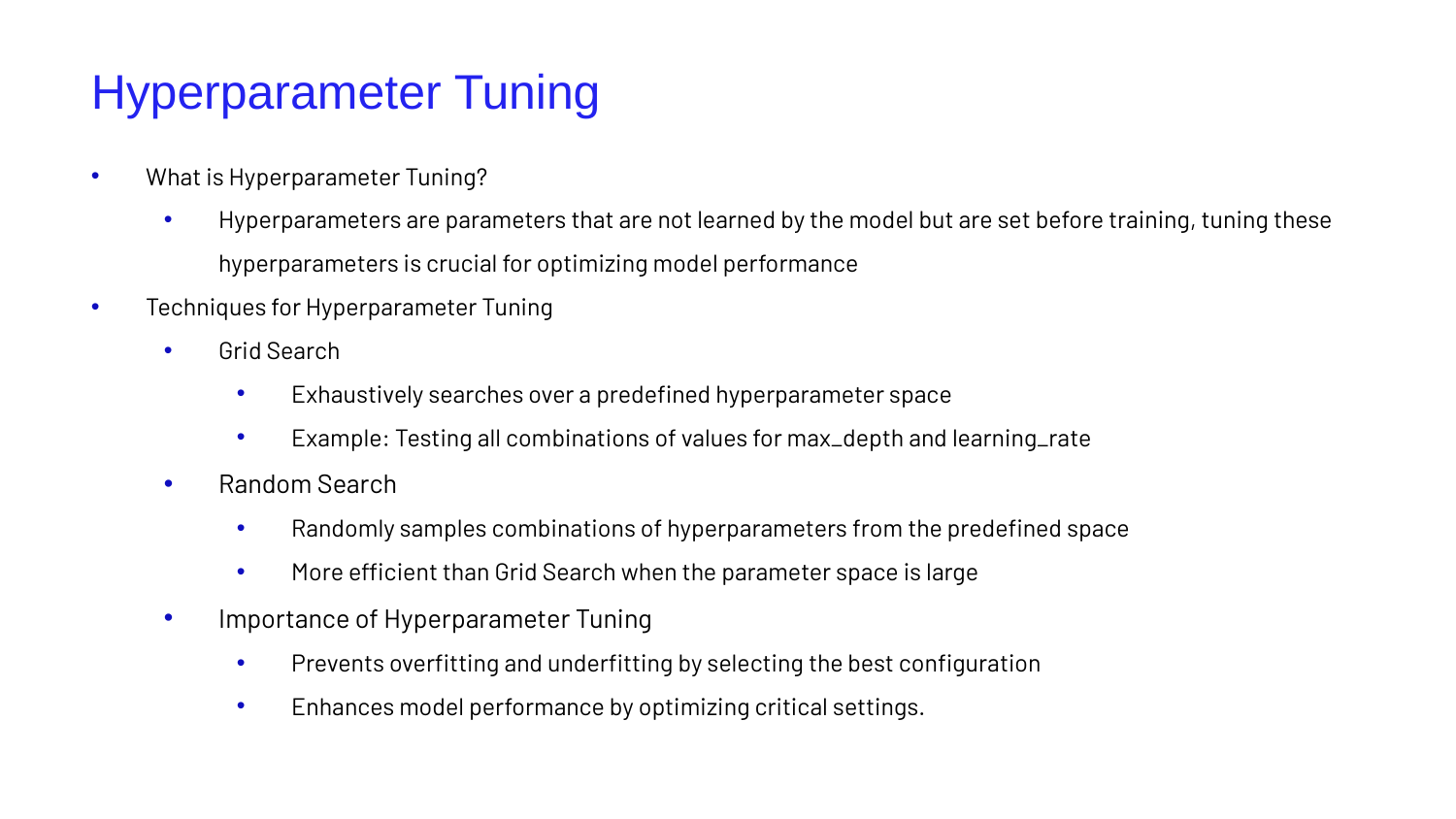

Hyperparameter Tuning
What is Hyperparameter Tuning?
Hyperparameters are parameters that are not learned by the model but are set before training, tuning these hyperparameters is crucial for optimizing model performance
Techniques for Hyperparameter Tuning
Grid Search
Exhaustively searches over a predefined hyperparameter space
Example: Testing all combinations of values for max_depth and learning_rate
Random Search
Randomly samples combinations of hyperparameters from the predefined space
More efficient than Grid Search when the parameter space is large
Importance of Hyperparameter Tuning
Prevents overfitting and underfitting by selecting the best configuration
Enhances model performance by optimizing critical settings.